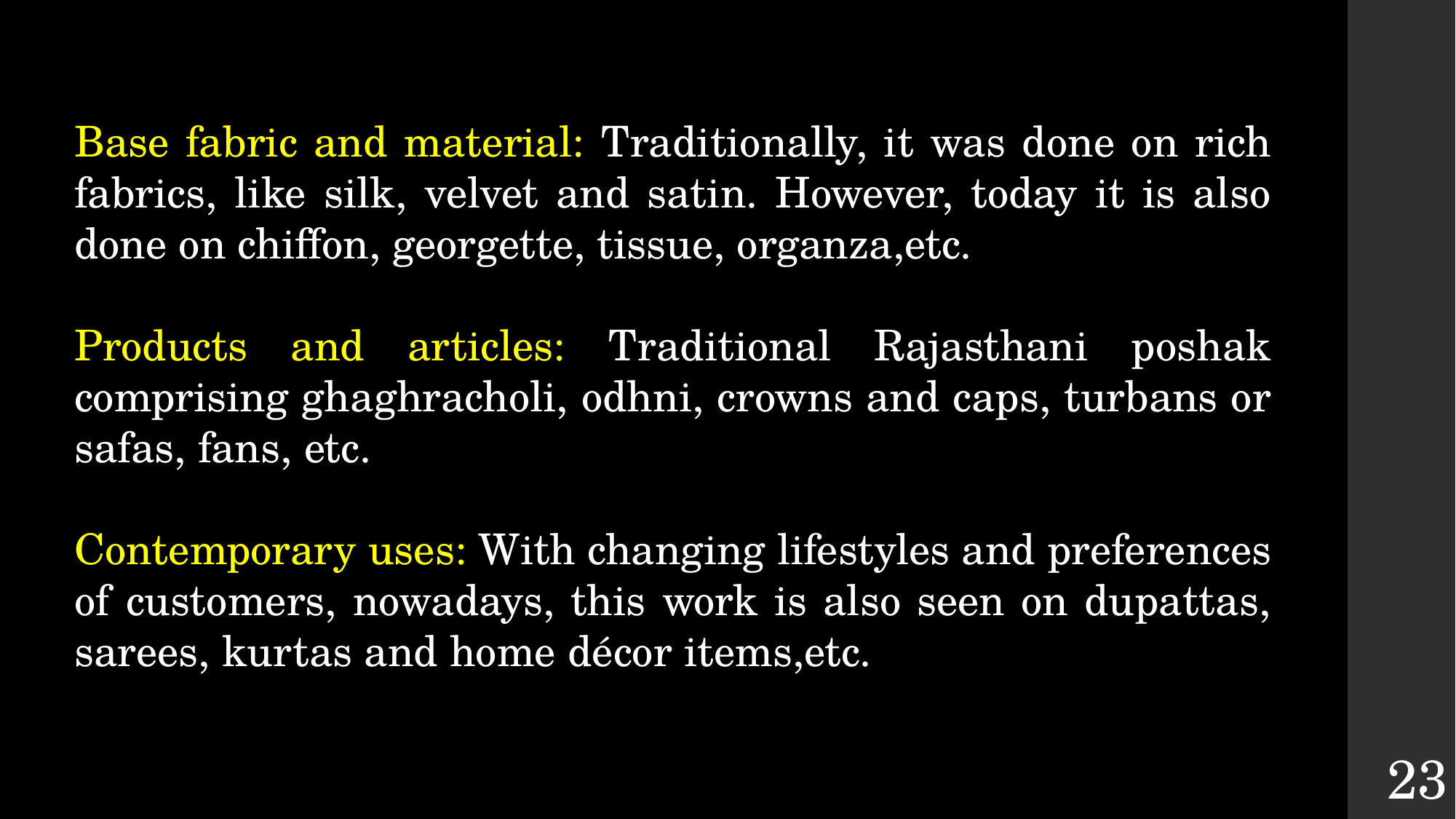

Base fabric and material: Traditionally, it was done on rich fabrics, like silk, velvet and satin. However, today it is also done on chiffon, georgette, tissue, organza,etc.

Products and articles: Traditional Rajasthani poshak comprising ghaghracholi, odhni, crowns and caps, turbans or safas, fans, etc.

Contemporary uses: With changing lifestyles and preferences of customers, nowadays, this work is also seen on dupattas, sarees, kurtas and home décor items,etc.
23